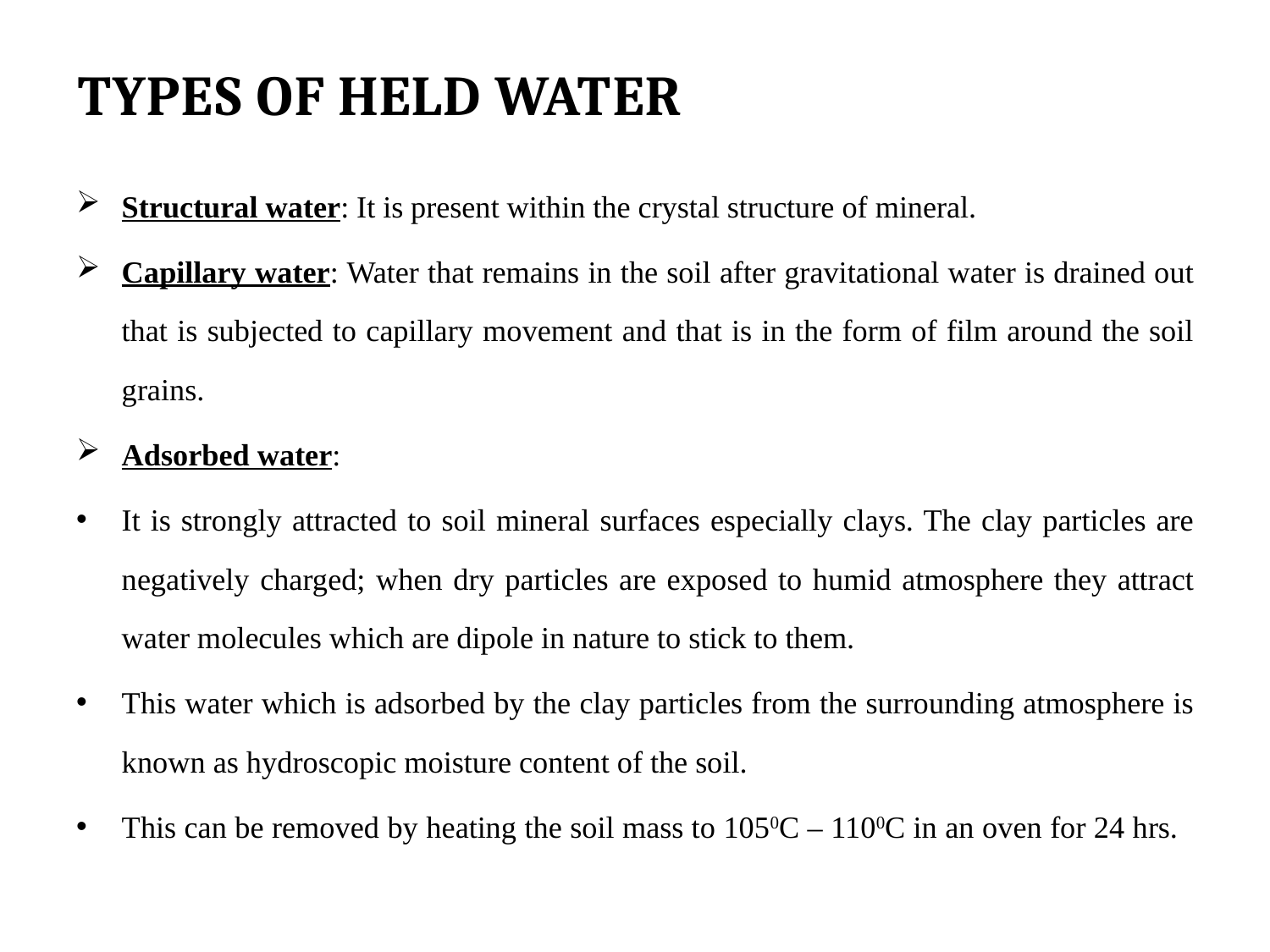

# TYPES OF HELD WATER
Structural water: It is present within the crystal structure of mineral.
Capillary water: Water that remains in the soil after gravitational water is drained out that is subjected to capillary movement and that is in the form of film around the soil grains.
Adsorbed water:
It is strongly attracted to soil mineral surfaces especially clays. The clay particles are negatively charged; when dry particles are exposed to humid atmosphere they attract water molecules which are dipole in nature to stick to them.
This water which is adsorbed by the clay particles from the surrounding atmosphere is known as hydroscopic moisture content of the soil.
This can be removed by heating the soil mass to 1050C – 1100C in an oven for 24 hrs.